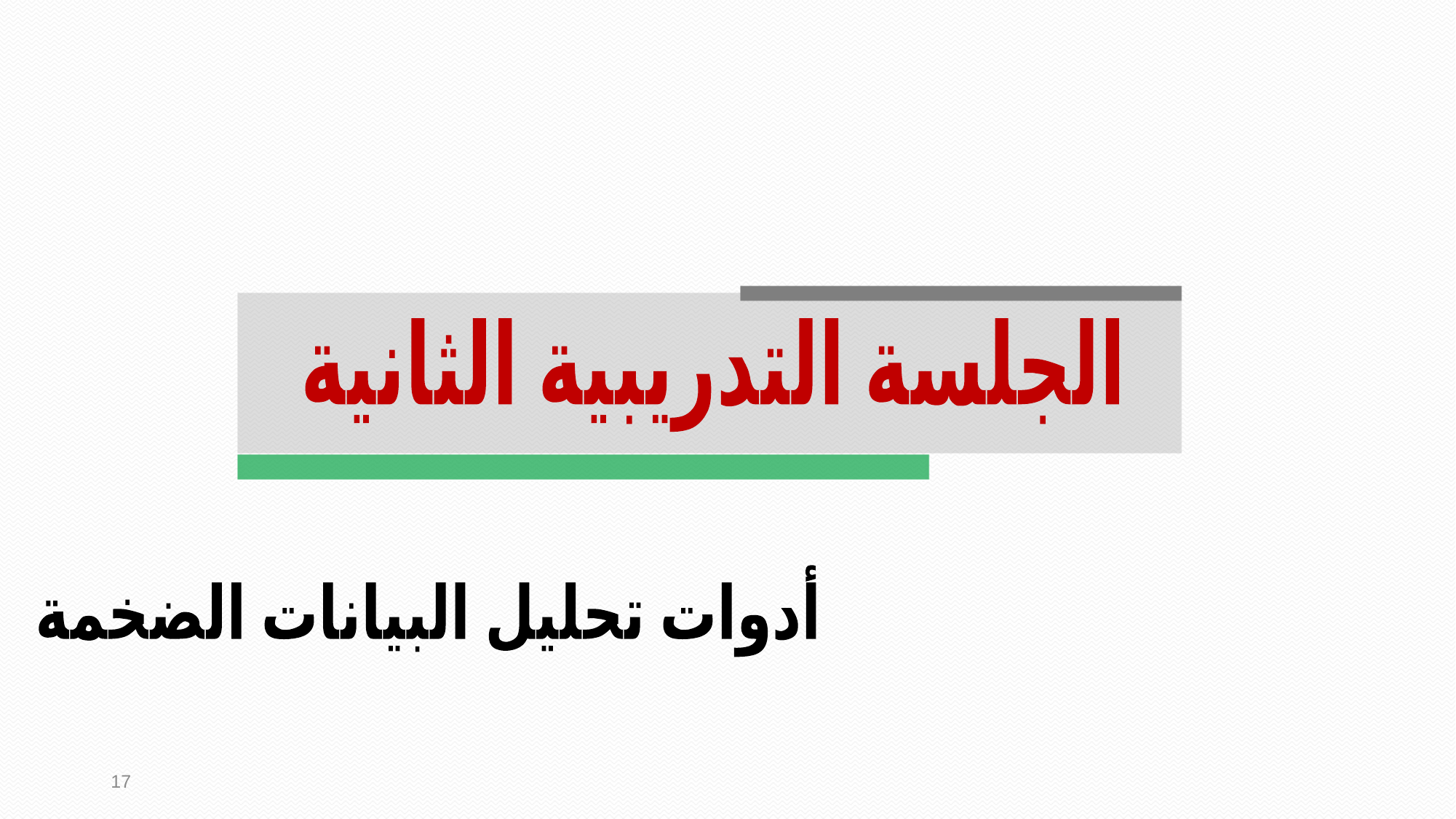

الجلسة التدريبية الثانية
أدوات تحليل البيانات الضخمة
17